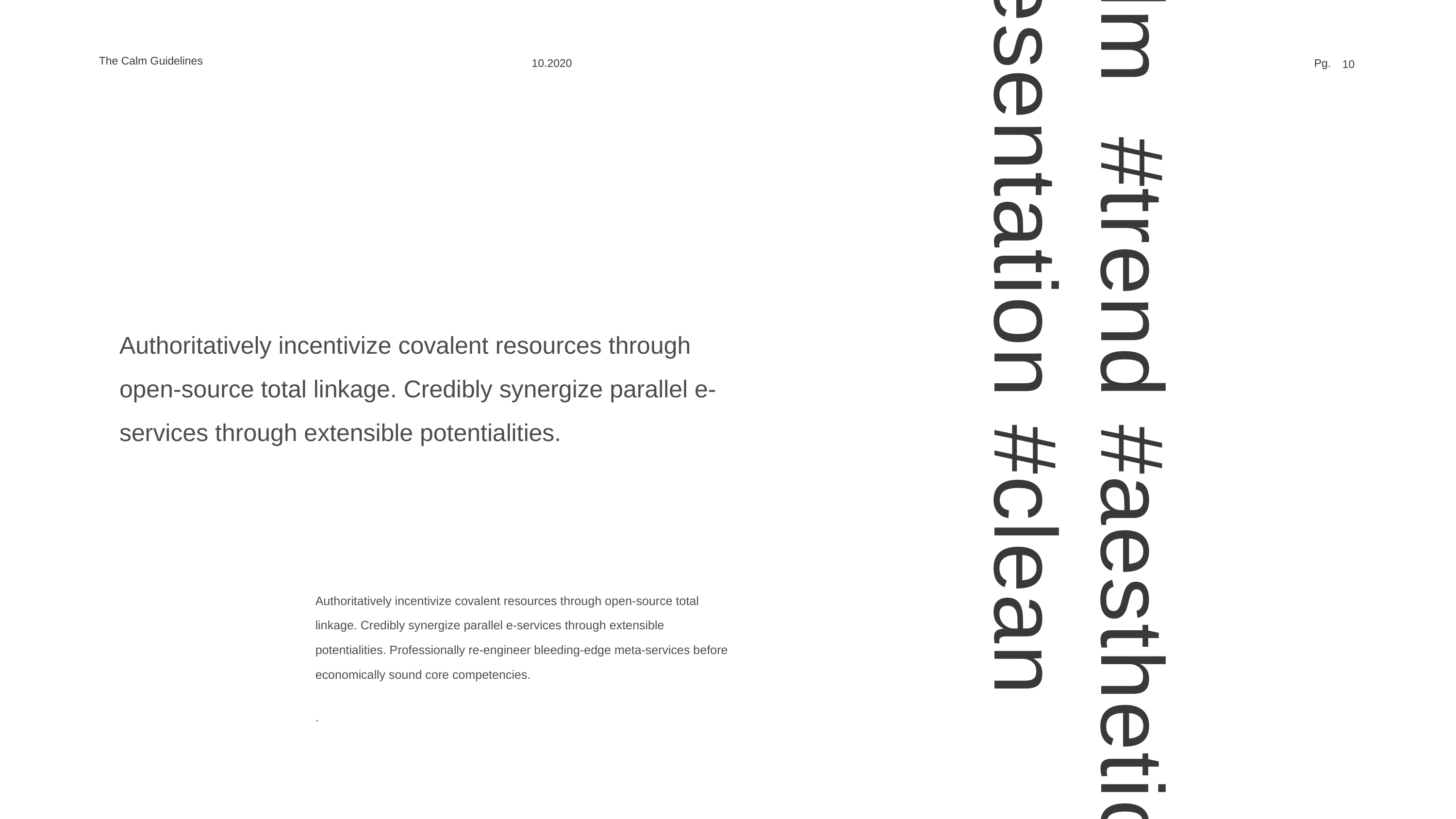

#calm  #trend #aesthetic
#presentation #clean
Authoritatively incentivize covalent resources through open-source total linkage. Credibly synergize parallel e-services through extensible potentialities.
Authoritatively incentivize covalent resources through open-source total linkage. Credibly synergize parallel e-services through extensible potentialities. Professionally re-engineer bleeding-edge meta-services before economically sound core competencies.
.